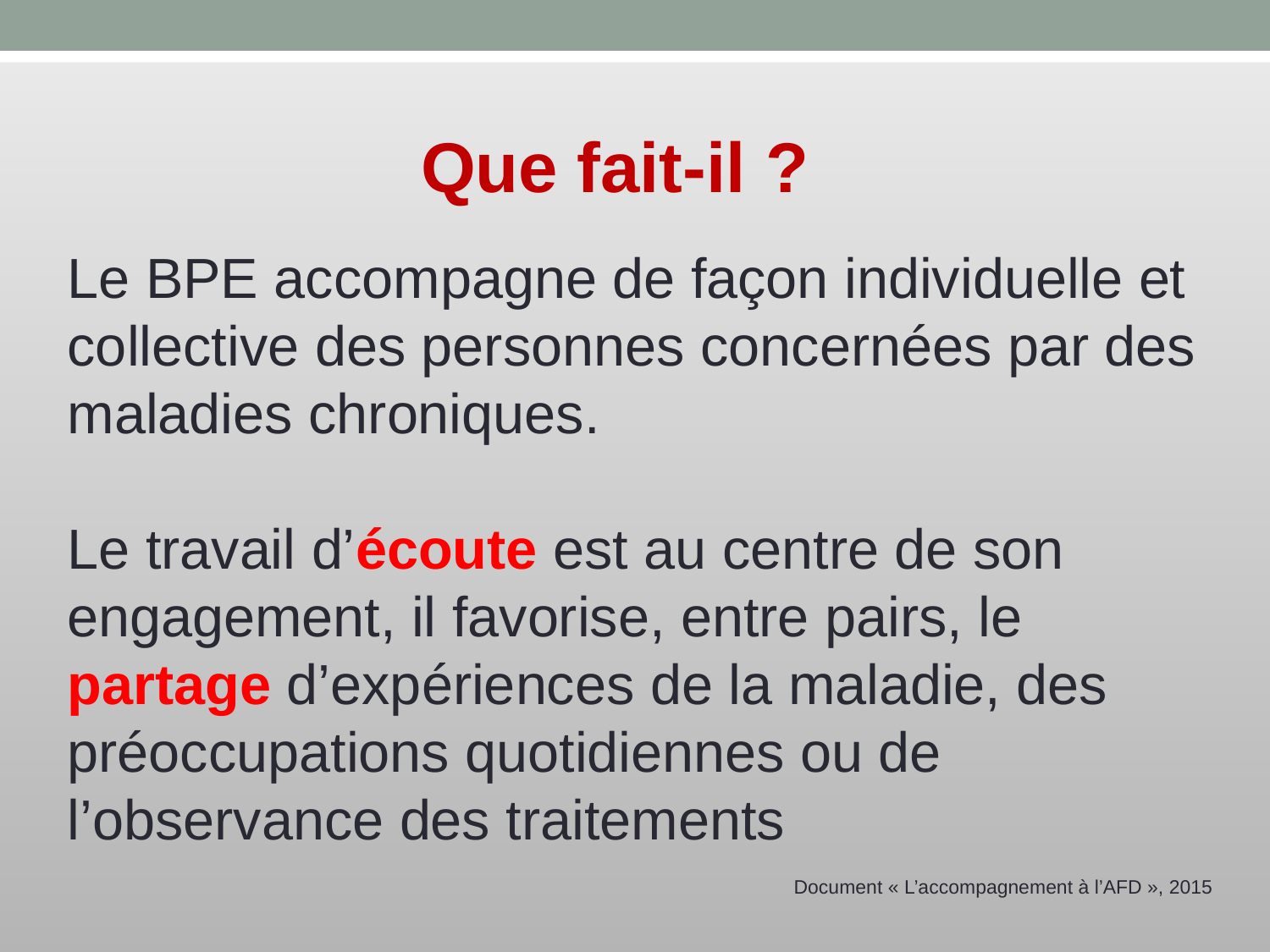

Que fait-il ?
Le BPE accompagne de façon individuelle et collective des personnes concernées par des maladies chroniques.

Le travail d’écoute est au centre de son engagement, il favorise, entre pairs, le partage d’expériences de la maladie, des préoccupations quotidiennes ou de l’observance des traitements

Document « L’accompagnement à l’AFD », 2015